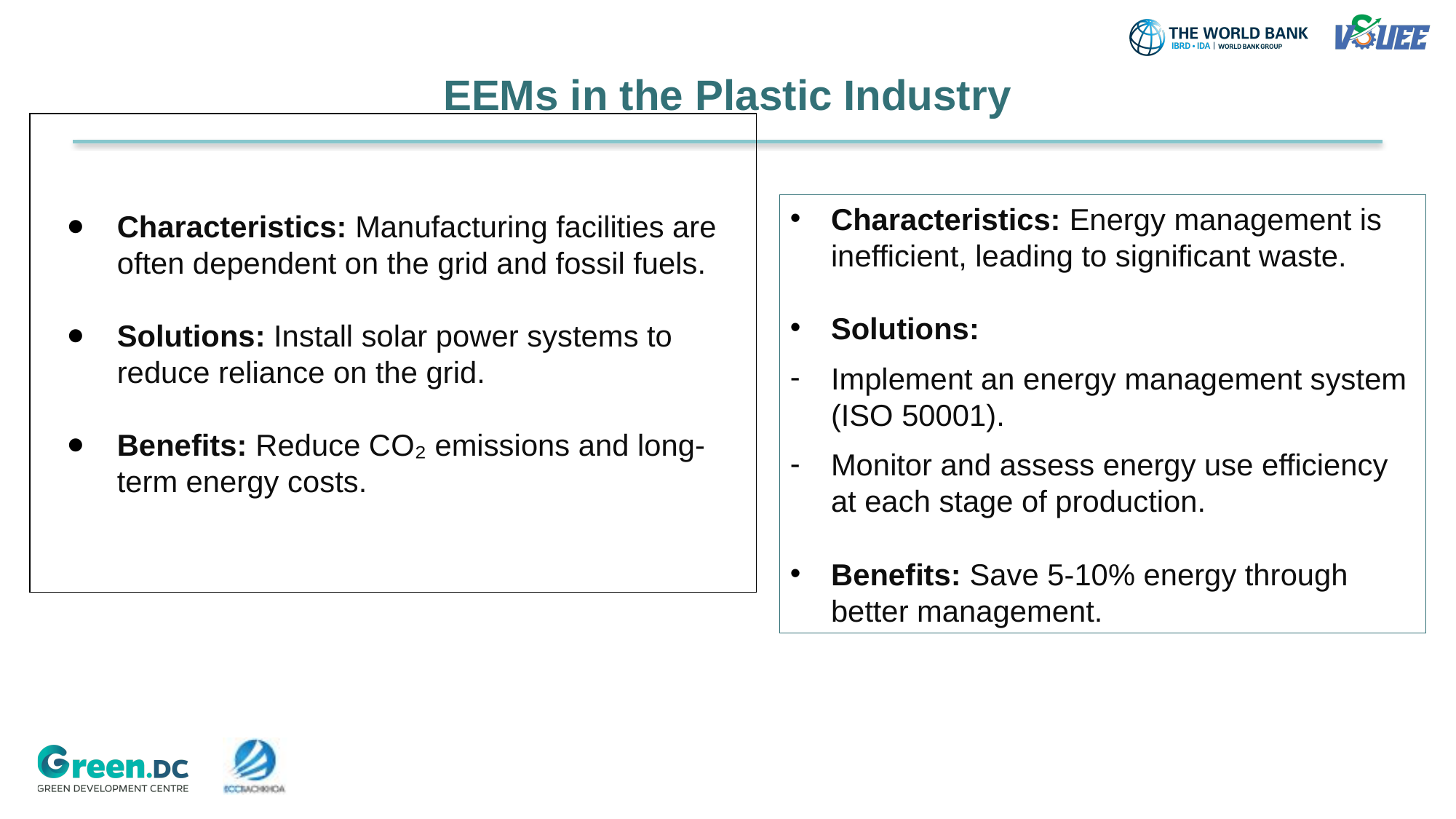

# EEMs in the Plastic Industry
Characteristics: Energy management is inefficient, leading to significant waste.

Solutions:
Implement an energy management system (ISO 50001).
Monitor and assess energy use efficiency at each stage of production.

Benefits: Save 5-10% energy through better management.
Characteristics: Manufacturing facilities are often dependent on the grid and fossil fuels.
Solutions: Install solar power systems to reduce reliance on the grid.

Benefits: Reduce CO₂ emissions and long-term energy costs.